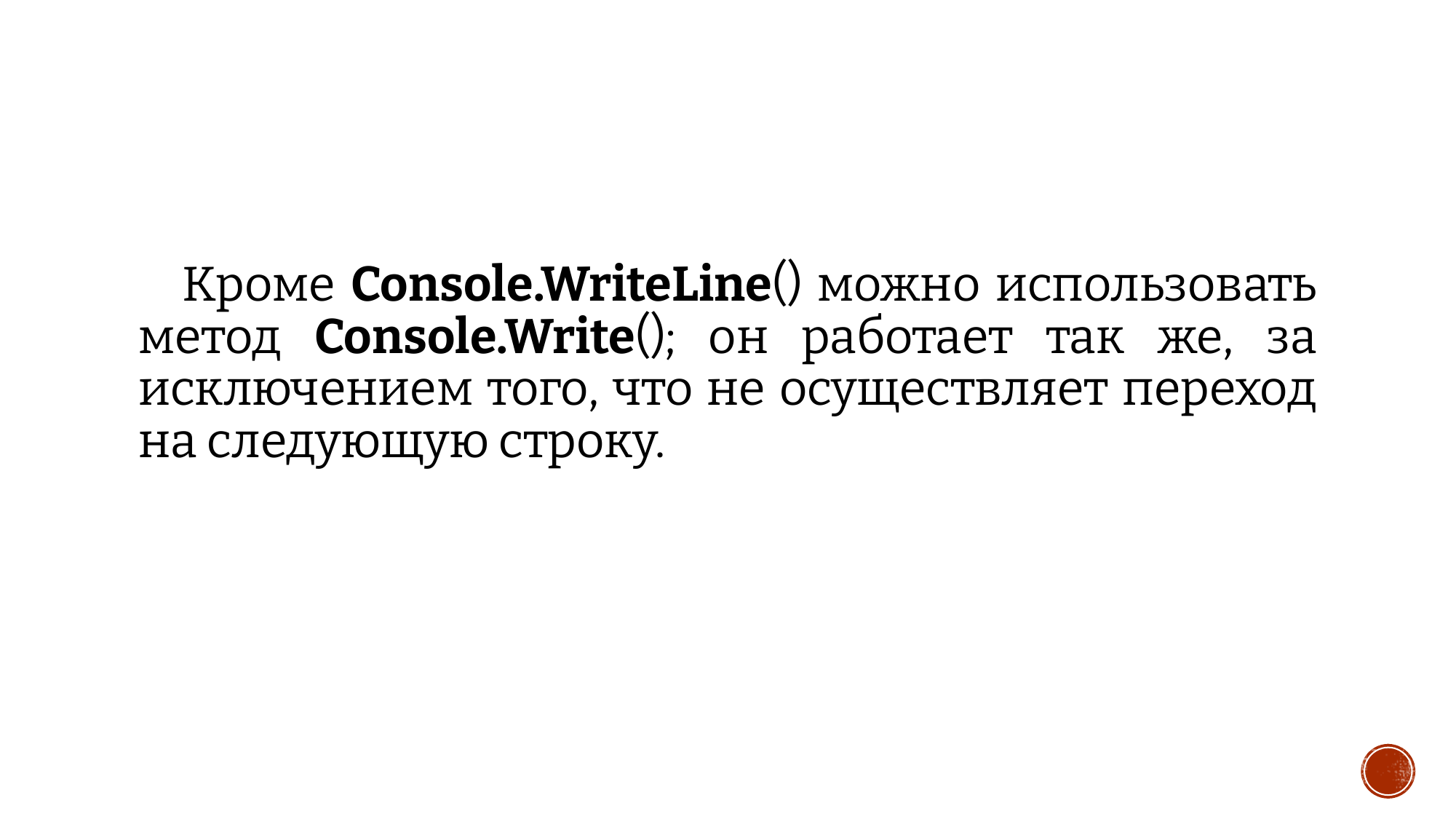

#
Кроме Console.WriteLine() можно использовать метод Console.Write(); он работает так же, за исключением того, что не осуществляет переход на следующую строку.